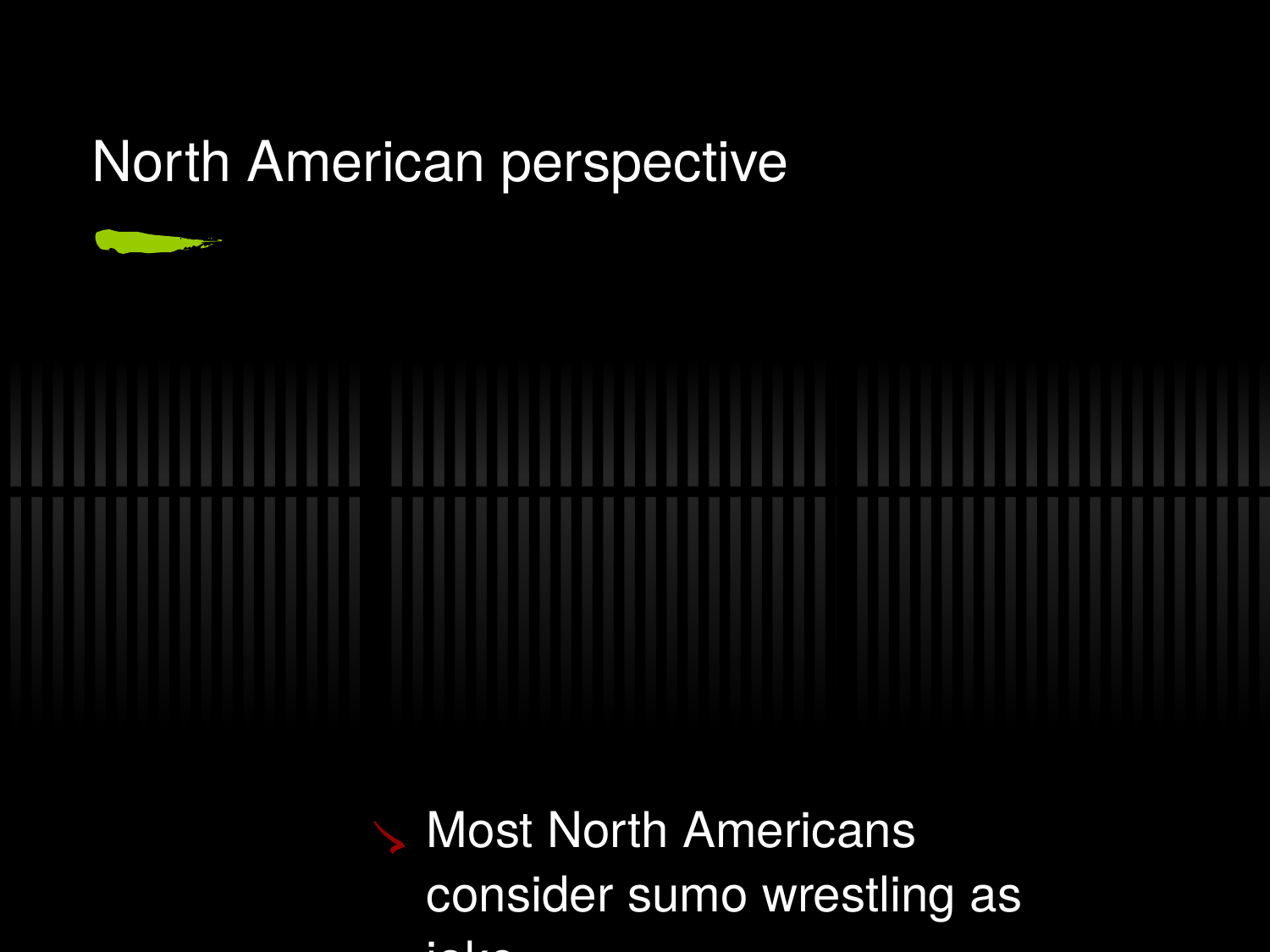

# North American perspective
Most North Americans consider sumo wrestling as joke.
Some people realize the importance of sumo wrestling  to Japan and respect it.